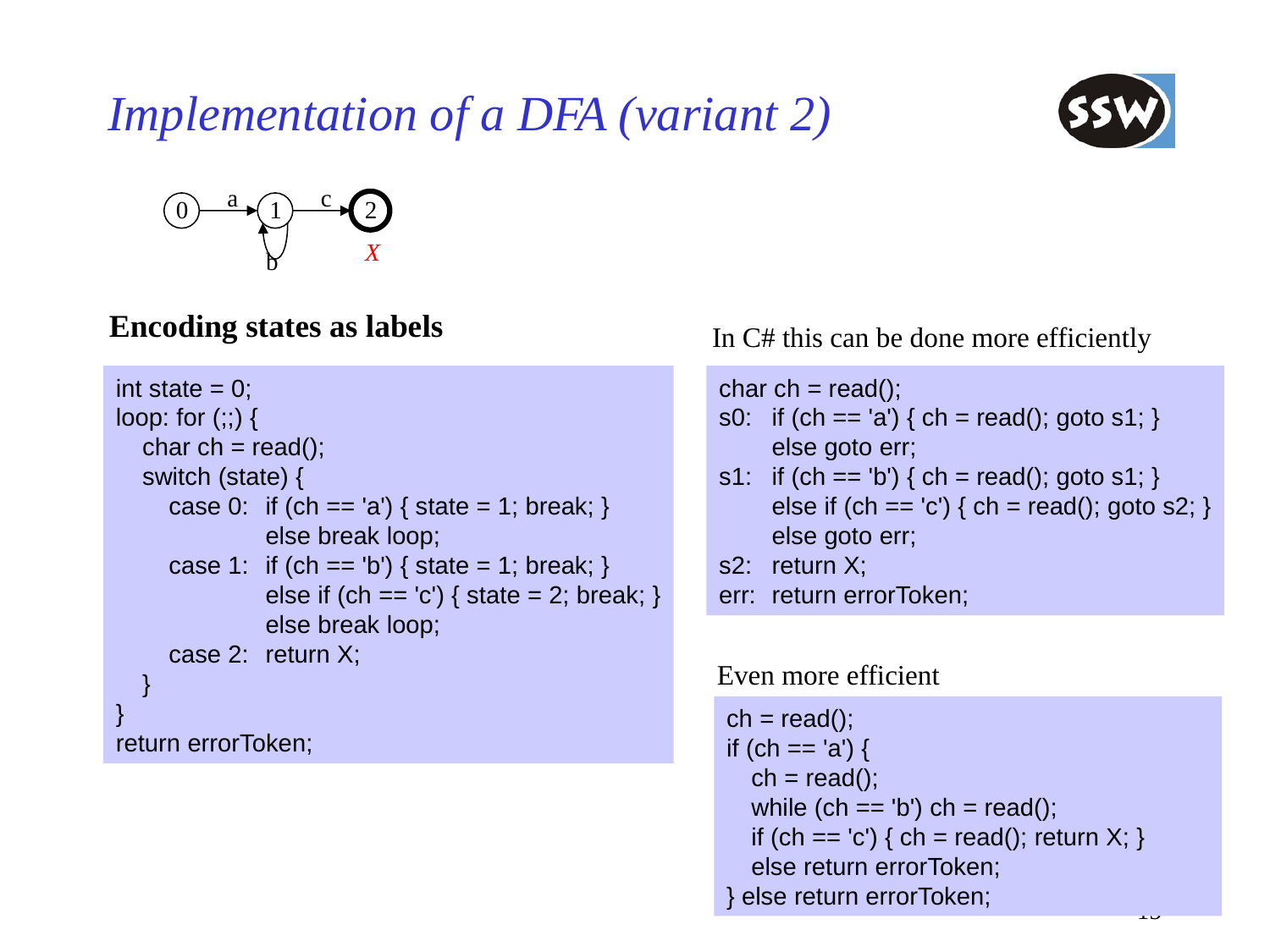

# Implementation of a DFA (variant 2)
a
c

0
1
2

X
b
Encoding states as labels
In C# this can be done more efficiently
char ch = read();
s0:	if (ch == 'a') { ch = read(); goto s1; }
	else goto err;
s1:	if (ch == 'b') { ch = read(); goto s1; }
	else if (ch == 'c') { ch = read(); goto s2; }
	else goto err;
s2:	return X;
err:	return errorToken;
int state = 0;
loop: for (;;) {
	char ch = read();
	switch (state) {
		case 0:	if (ch == 'a') { state = 1; break; }
				else break loop;
		case 1:	if (ch == 'b') { state = 1; break; }
				else if (ch == 'c') { state = 2; break; }
				else break loop;
		case 2:	return X;
	}
}
return errorToken;
Even more efficient
ch = read();
if (ch == 'a') {
	ch = read();
	while (ch == 'b') ch = read();
	if (ch == 'c') { ch = read(); return X; }
	else return errorToken;
} else return errorToken;
15